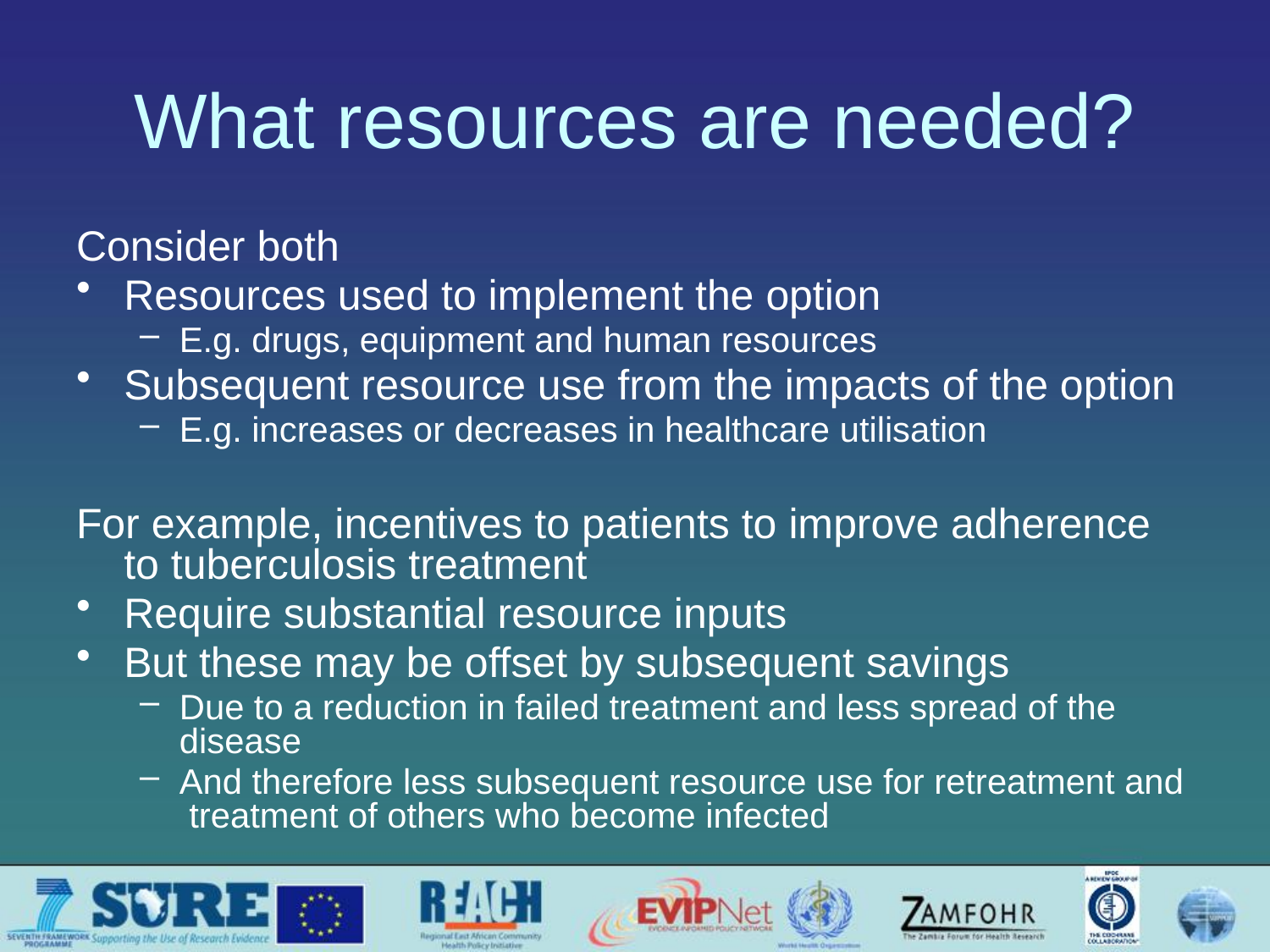

# What resources are needed?
Consider both
Resources used to implement the option
E.g. drugs, equipment and human resources
Subsequent resource use from the impacts of the option
E.g. increases or decreases in healthcare utilisation

For example, incentives to patients to improve adherence to tuberculosis treatment
Require substantial resource inputs
But these may be offset by subsequent savings
Due to a reduction in failed treatment and less spread of the disease
And therefore less subsequent resource use for retreatment and  treatment of others who become infected